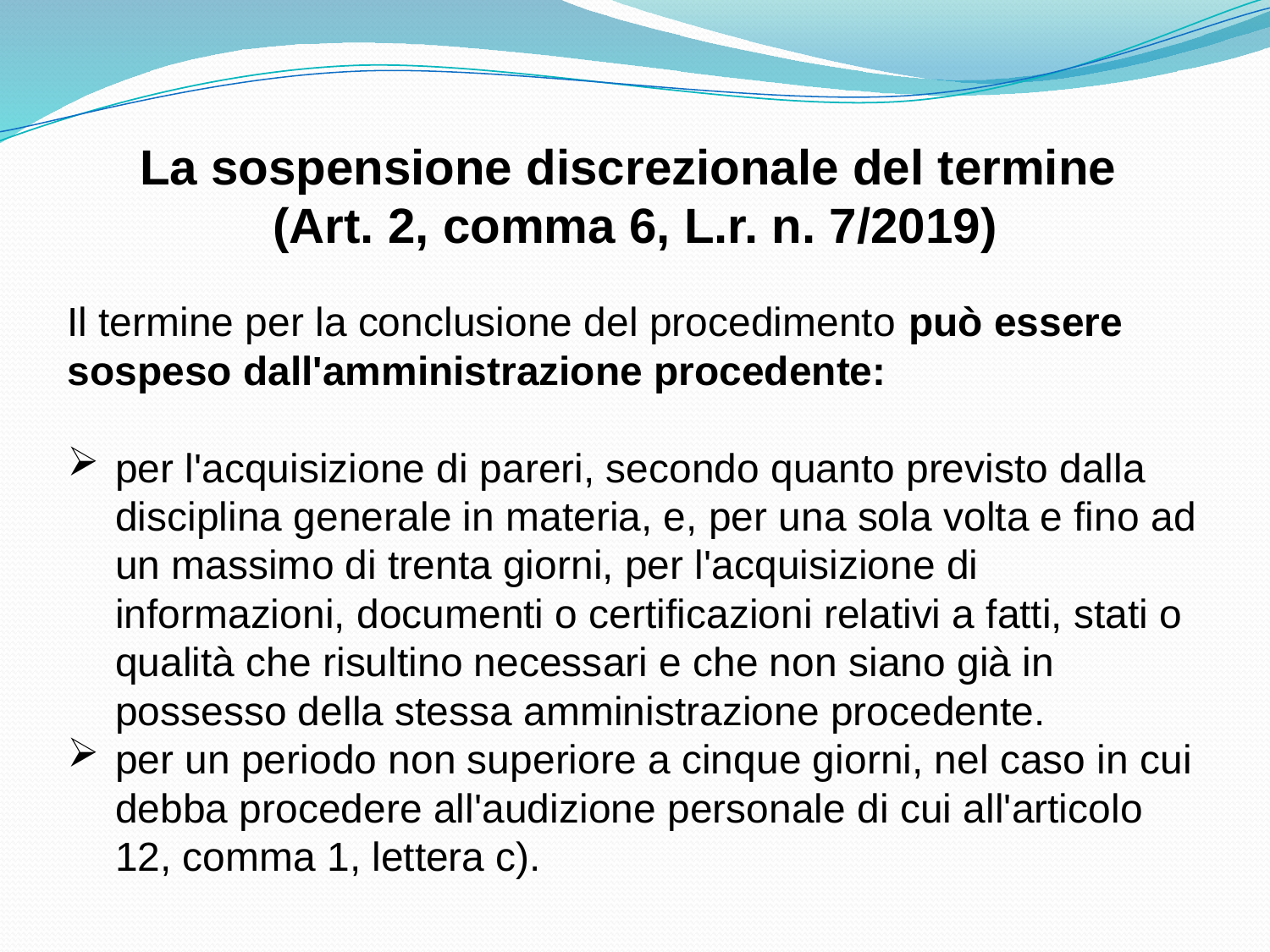

La sospensione discrezionale del termine
(Art. 2, comma 6, L.r. n. 7/2019)

Il termine per la conclusione del procedimento può essere sospeso dall'amministrazione procedente:

per l'acquisizione di pareri, secondo quanto previsto dalla disciplina generale in materia, e, per una sola volta e fino ad un massimo di trenta giorni, per l'acquisizione di informazioni, documenti o certificazioni relativi a fatti, stati o qualità che risultino necessari e che non siano già in possesso della stessa amministrazione procedente.
per un periodo non superiore a cinque giorni, nel caso in cui debba procedere all'audizione personale di cui all'articolo 12, comma 1, lettera c).